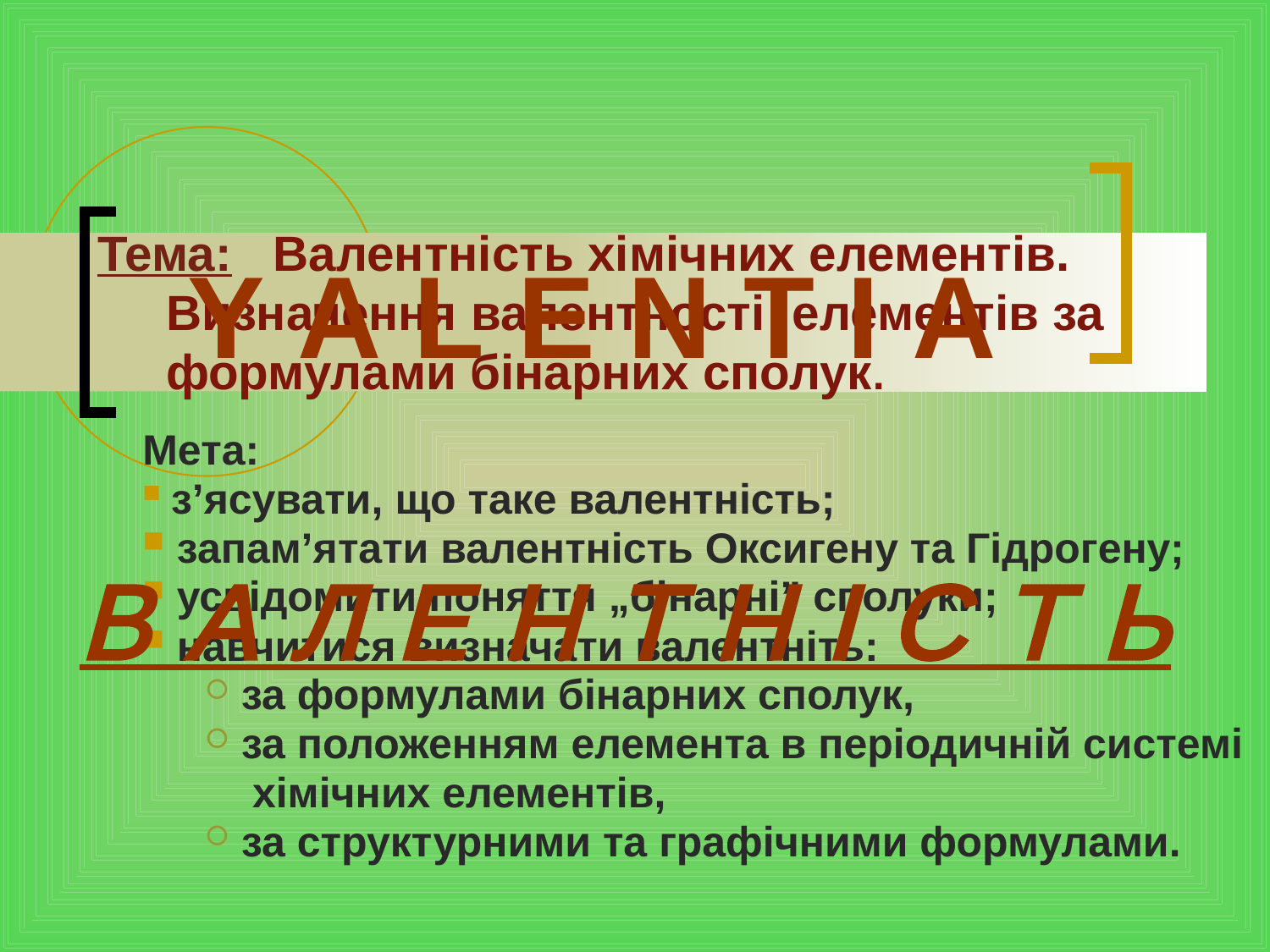

# Тема:   Валентнiсть хiмiчних елементів. Визначення валентності  елементів за формулами бінарних сполук.
Y A L E N T I A
Мета:
 з’ясувати, що таке валентність;
 запам’ятати валентність Оксигену та Гідрогену;
 усвідомити поняття „бінарні” сполуки;
 навчитися визначати валентніть:
 за формулами бінарних сполук,
 за положенням елемента в періодичній системі
    хімічних елементів,
 за структурними та графічними формулами.
В А Л Е Н Т Н І С Т Ь